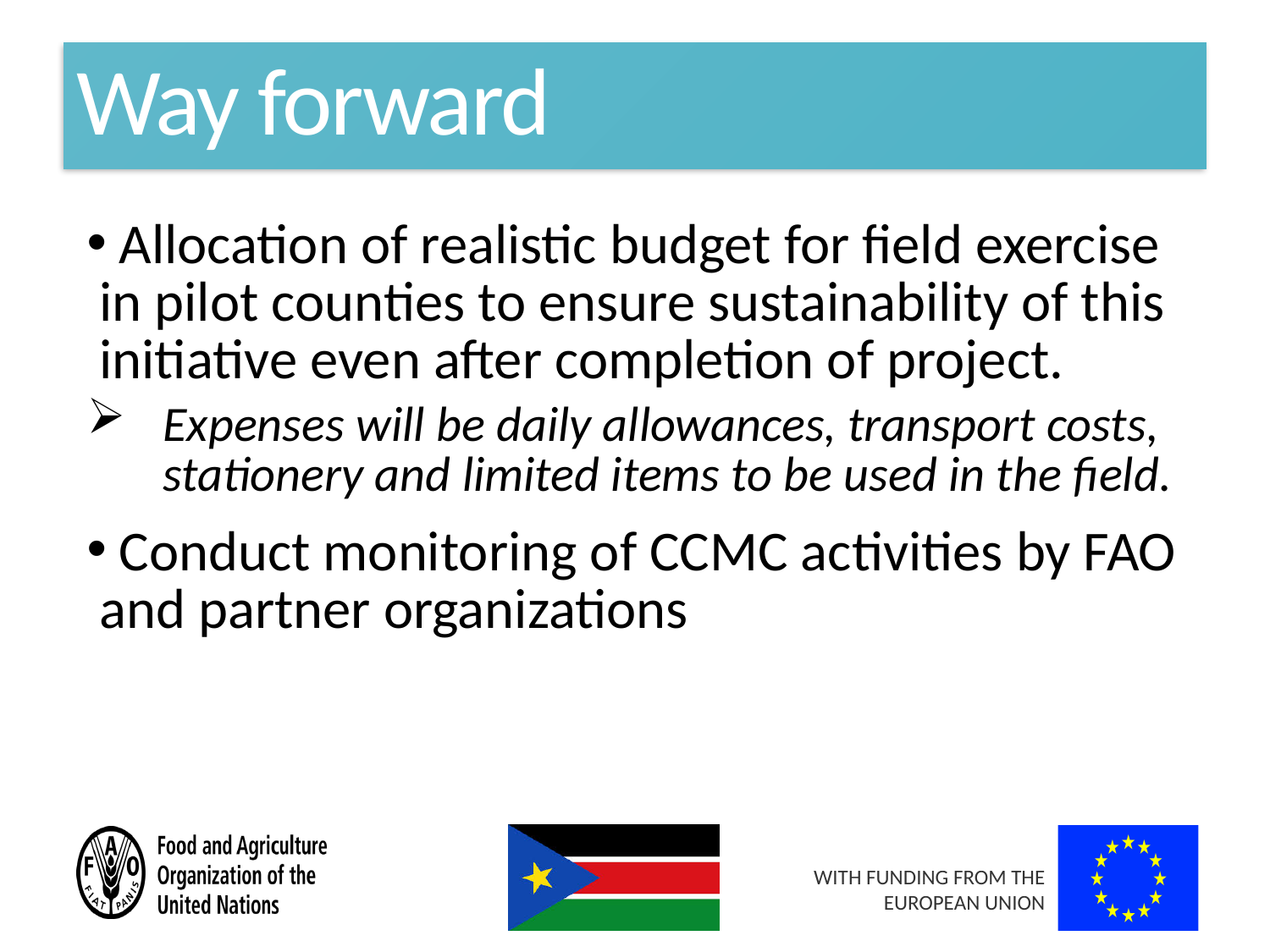

# Way forward
 Allocation of realistic budget for field exercise in pilot counties to ensure sustainability of this initiative even after completion of project.
Expenses will be daily allowances, transport costs, stationery and limited items to be used in the field.
 Conduct monitoring of CCMC activities by FAO and partner organizations